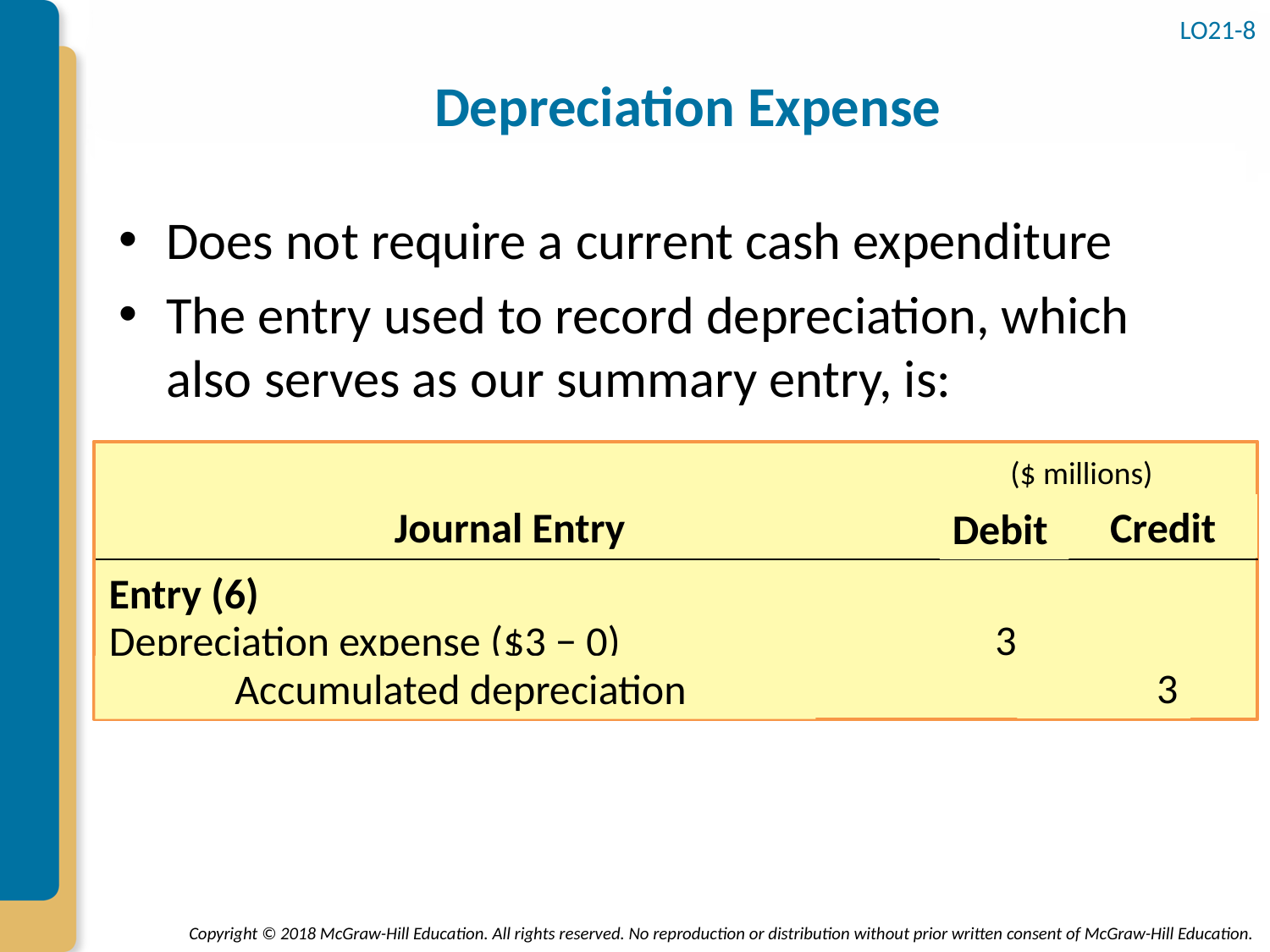

# Depreciation Expense
LO21-8
Does not require a current cash expenditure
The entry used to record depreciation, which also serves as our summary entry, is:

($ millions)
Journal Entry
Credit
Debit
Entry (6)
3
Depreciation expense ($3 − 0)
3
	Accumulated depreciation